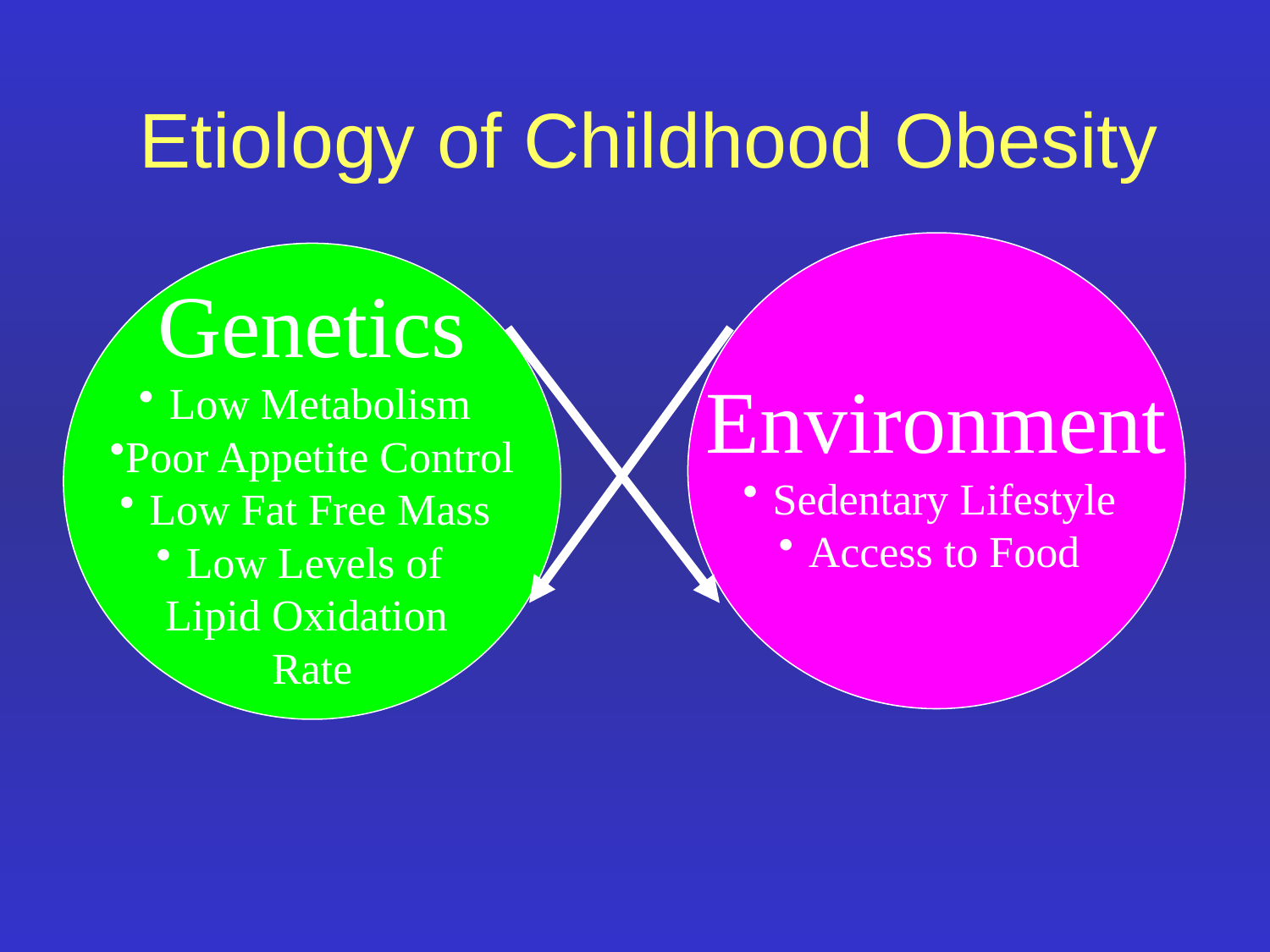

Etiology of Childhood Obesity
Environment
Sedentary Lifestyle
Access to Food
Genetics
Low Metabolism
Poor Appetite Control
Low Fat Free Mass
Low Levels of
Lipid Oxidation
Rate